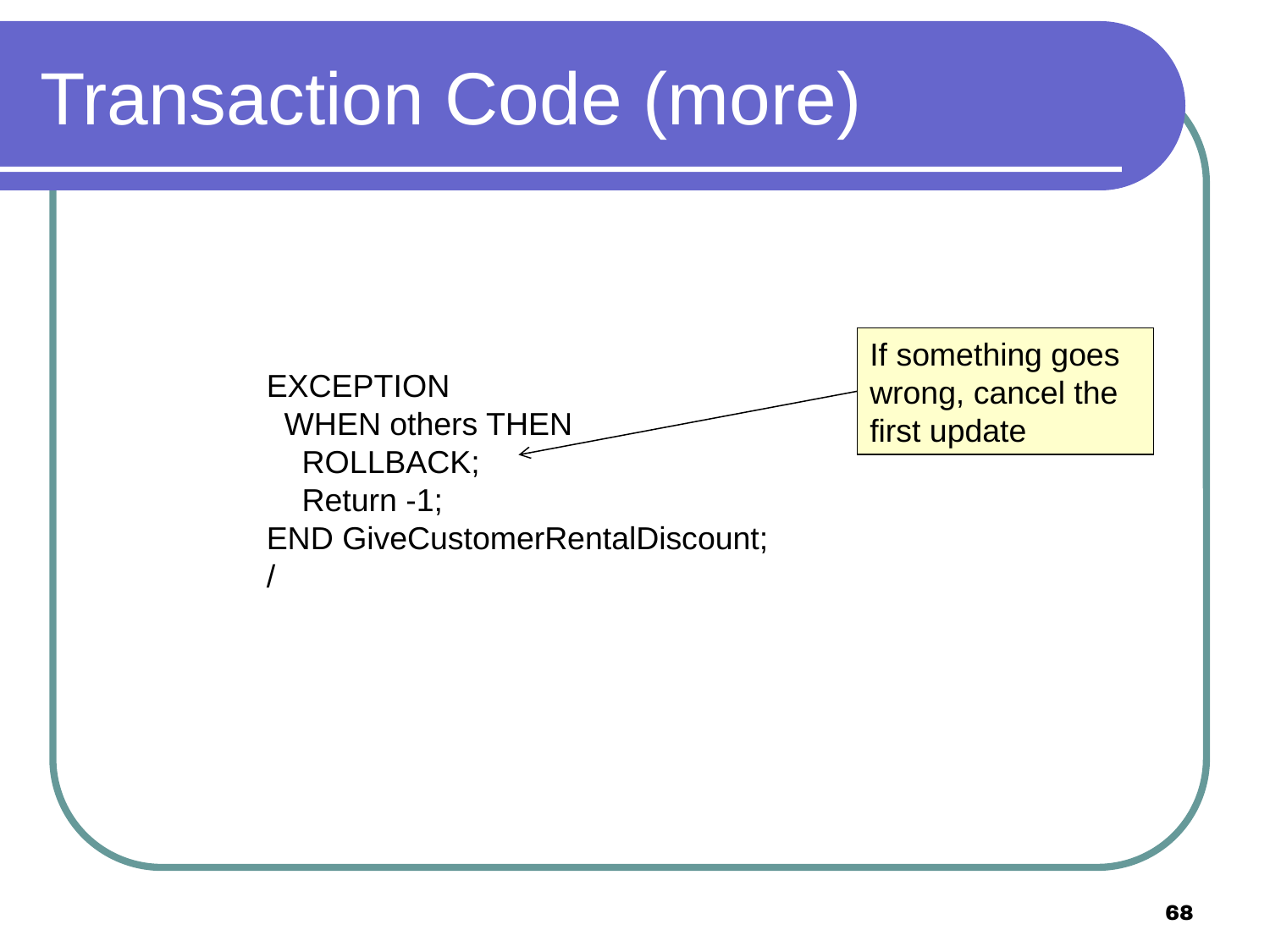

# Transaction Code (more)
If something goes wrong, cancel the first update
EXCEPTION
  WHEN others THEN
    ROLLBACK;
    Return -1;
END GiveCustomerRentalDiscount;
/
68